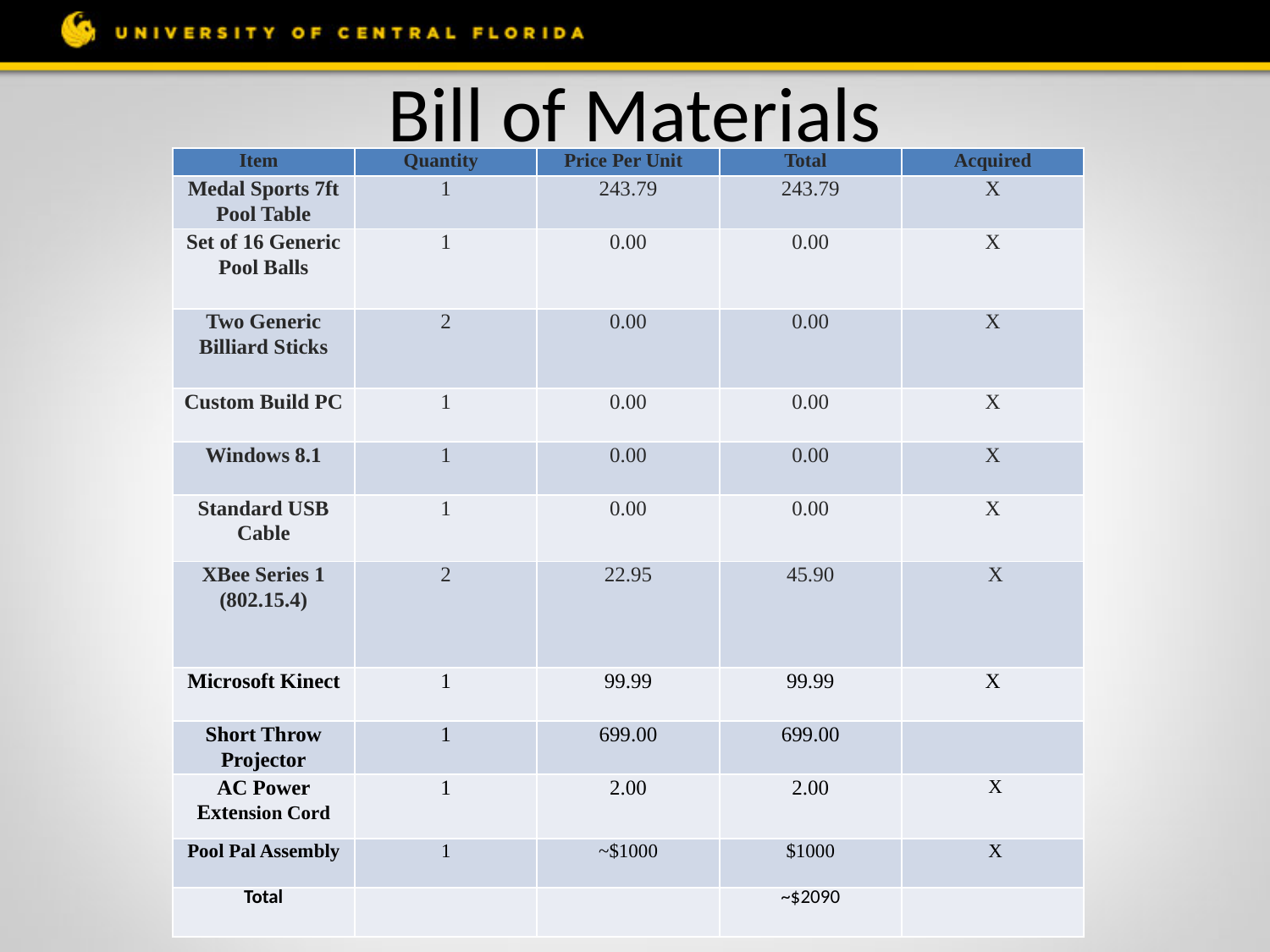

# Bill of Materials
| Item | Quantity | Price Per Unit | Total | Acquired |
| --- | --- | --- | --- | --- |
| Medal Sports 7ft Pool Table | 1 | 243.79 | 243.79 | X |
| Set of 16 Generic Pool Balls | 1 | 0.00 | 0.00 | X |
| Two Generic Billiard Sticks | 2 | 0.00 | 0.00 | X |
| Custom Build PC | 1 | 0.00 | 0.00 | X |
| Windows 8.1 | 1 | 0.00 | 0.00 | X |
| Standard USB Cable | 1 | 0.00 | 0.00 | X |
| XBee Series 1 (802.15.4) | 2 | 22.95 | 45.90 | X |
| Microsoft Kinect | 1 | 99.99 | 99.99 | X |
| Short Throw Projector | 1 | 699.00 | 699.00 |  |
| AC Power Extension Cord | 1 | 2.00 | 2.00 | X |
| Pool Pal Assembly | 1 | ~$1000 | $1000 | X |
| Total |  |  | ~$2090 |  |